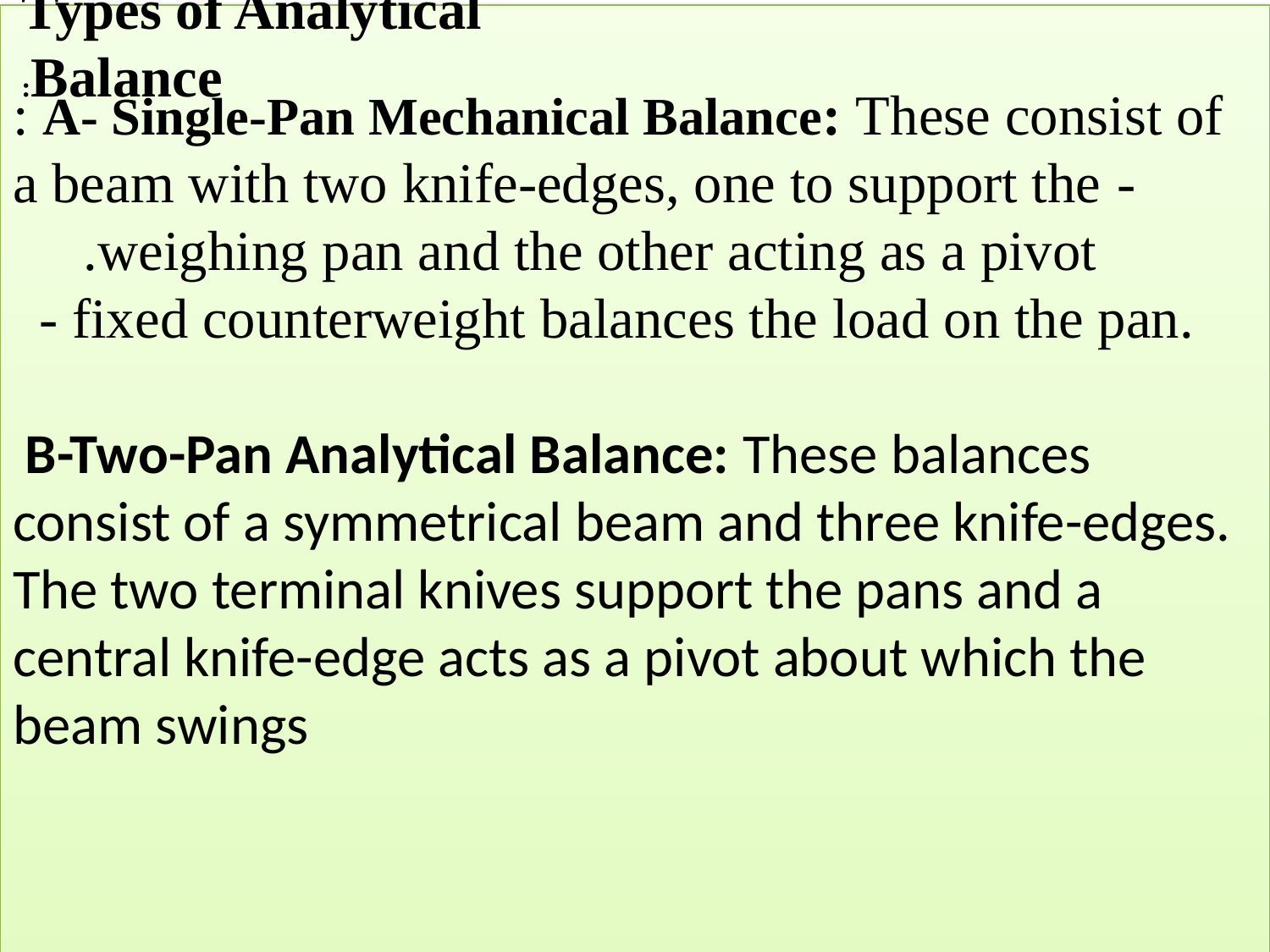

A- Single-Pan Mechanical Balance: These consist of :
 - a beam with two knife-edges, one to support the weighing pan and the other acting as a pivot.
 - fixed counterweight balances the load on the pan.

B-Two-Pan Analytical Balance: These balances consist of a symmetrical beam and three knife-edges. The two terminal knives support the pans and a central knife-edge acts as a pivot about which the beam swings

Types of Analytical Balance: